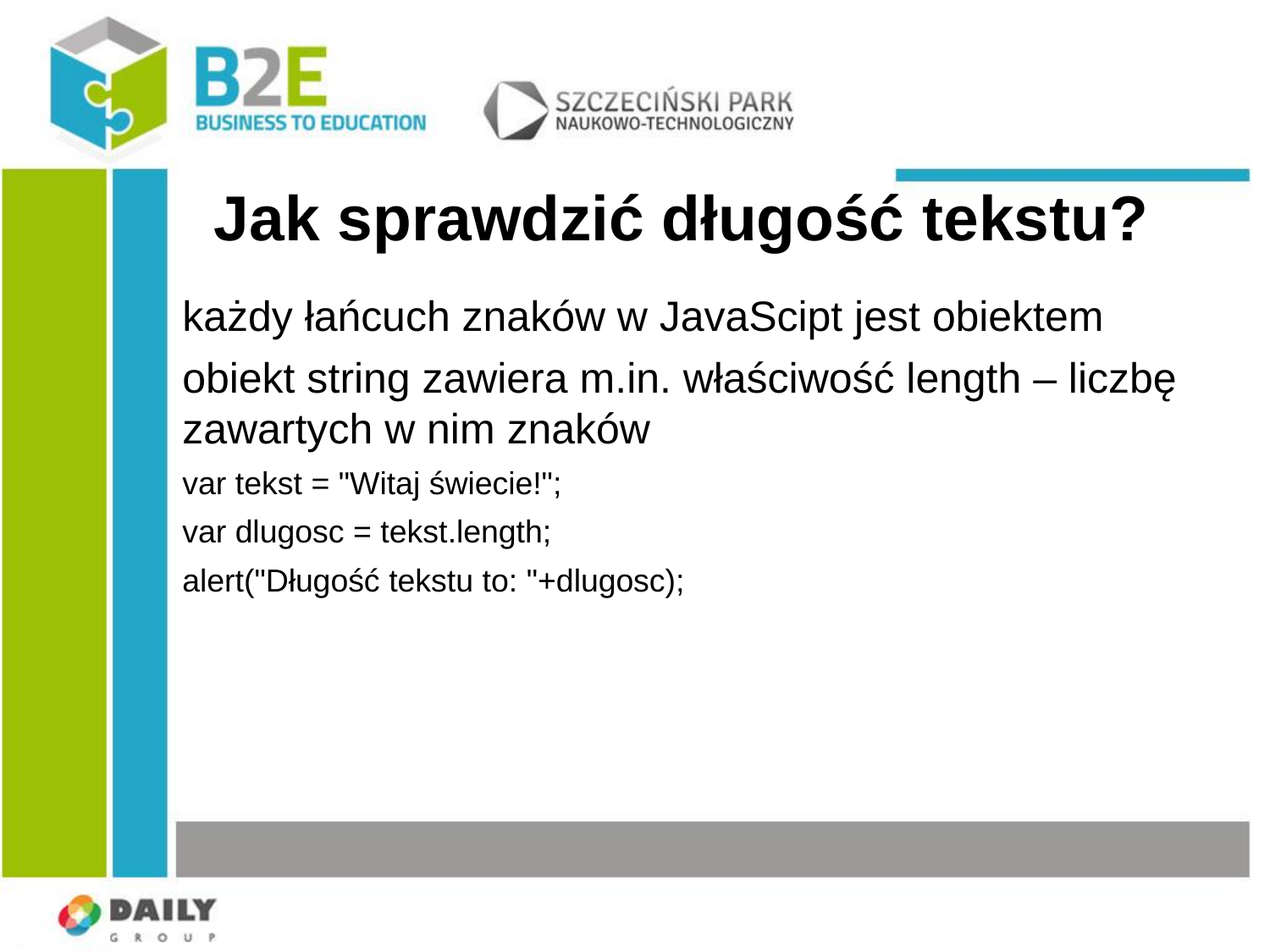

Jak sprawdzić długość tekstu?
każdy łańcuch znaków w JavaScipt jest obiektem
obiekt string zawiera m.in. właściwość length – liczbę zawartych w nim znaków
var tekst = "Witaj świecie!";
var dlugosc = tekst.length;
alert("Długość tekstu to: "+dlugosc);